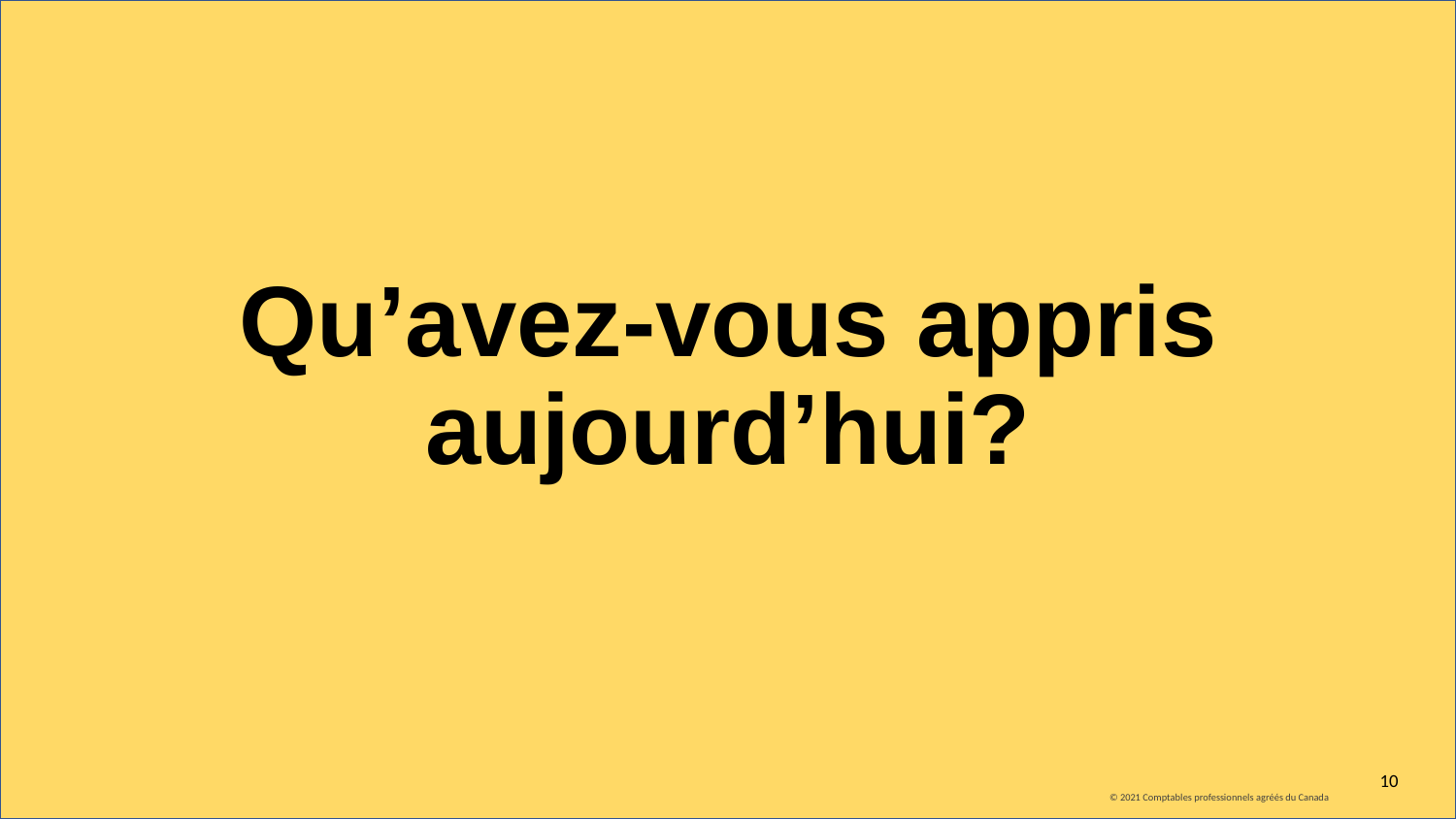

# Qu’avez-vous appris aujourd’hui?
10
© 2021 Comptables professionnels agréés du Canada